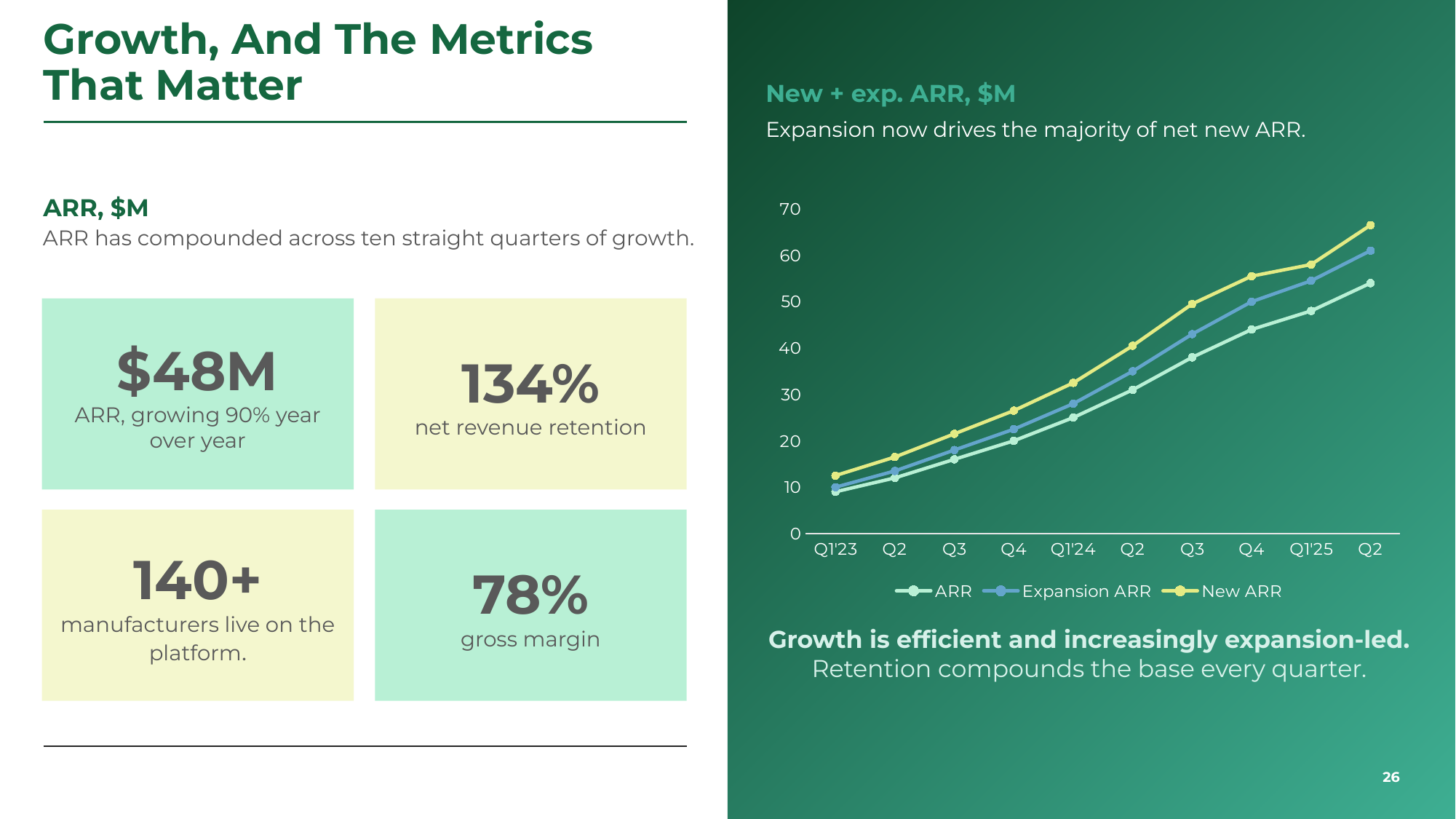

# Growth, And The Metrics That Matter
New + exp. ARR, $M
Expansion now drives the majority of net new ARR.
ARR, $M

### Chart

| Category | ARR | Expansion ARR | New ARR |
|---|---|---|---|
| Q1'23 | 9.0 | 1.0 | 2.5 |
| Q2 | 12.0 | 1.5 | 3.0 |
| Q3 | 16.0 | 2.0 | 3.5 |
| Q4 | 20.0 | 2.5 | 4.0 |
| Q1'24 | 25.0 | 3.0 | 4.5 |
| Q2 | 31.0 | 4.0 | 5.5 |
| Q3 | 38.0 | 5.0 | 6.5 |
| Q4 | 44.0 | 6.0 | 5.5 |
| Q1'25 | 48.0 | 6.5 | 3.5 |
| Q2 | 54.0 | 7.0 | 5.5 |
ARR has compounded across ten straight quarters of growth.
$48M
ARR, growing 90% year over year
134%
net revenue retention
140+
manufacturers live on the platform.
78%
gross margin
Growth is efficient and increasingly expansion-led.
Retention compounds the base every quarter.
26